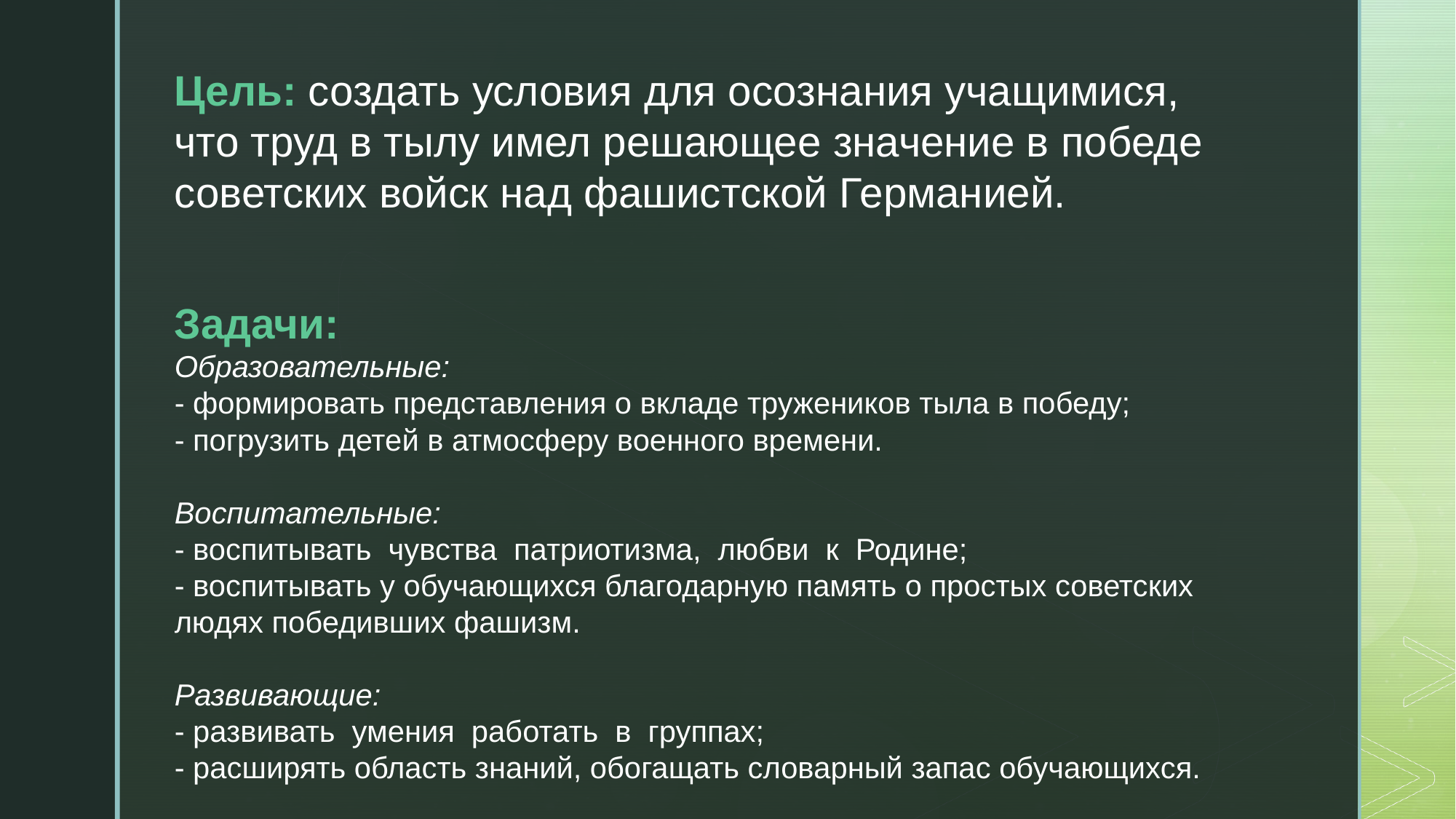

Цель: создать условия для осознания учащимися, что труд в тылу имел решающее значение в победе советских войск над фашистской Германией.
Задачи:
Образовательные:
- формировать представления о вкладе тружеников тыла в победу;
- погрузить детей в атмосферу военного времени.
Воспитательные:
- воспитывать  чувства  патриотизма,  любви  к  Родине;
- воспитывать у обучающихся благодарную память о простых советских людях победивших фашизм.
Развивающие:
- развивать  умения  работать  в  группах;
- расширять область знаний, обогащать словарный запас обучающихся.